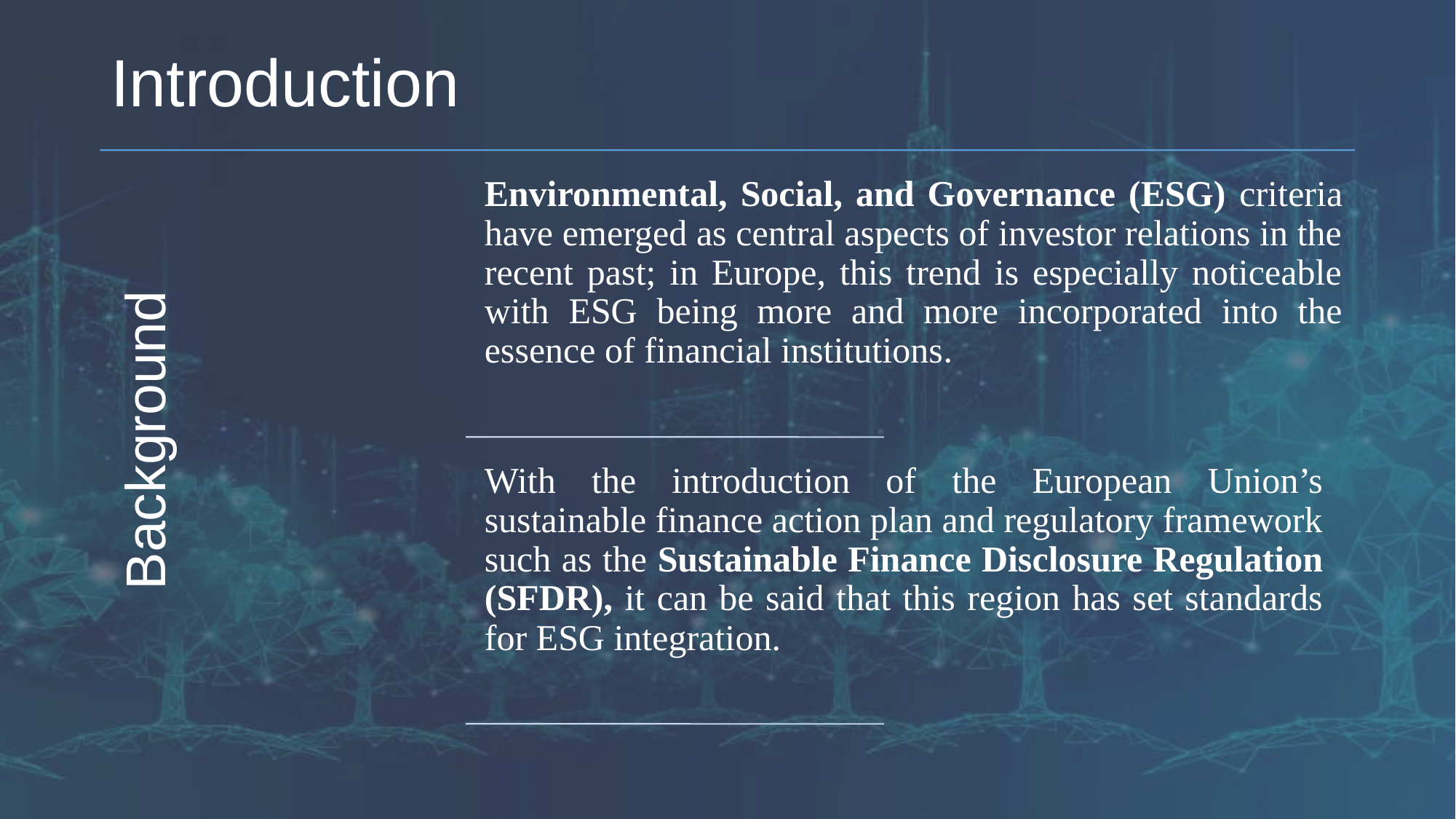

# Introduction
Background
Environmental, Social, and Governance (ESG) criteria have emerged as central aspects of investor relations in the recent past; in Europe, this trend is especially noticeable with ESG being more and more incorporated into the essence of financial institutions.
With the introduction of the European Union’s sustainable finance action plan and regulatory framework such as the Sustainable Finance Disclosure Regulation (SFDR), it can be said that this region has set standards for ESG integration.